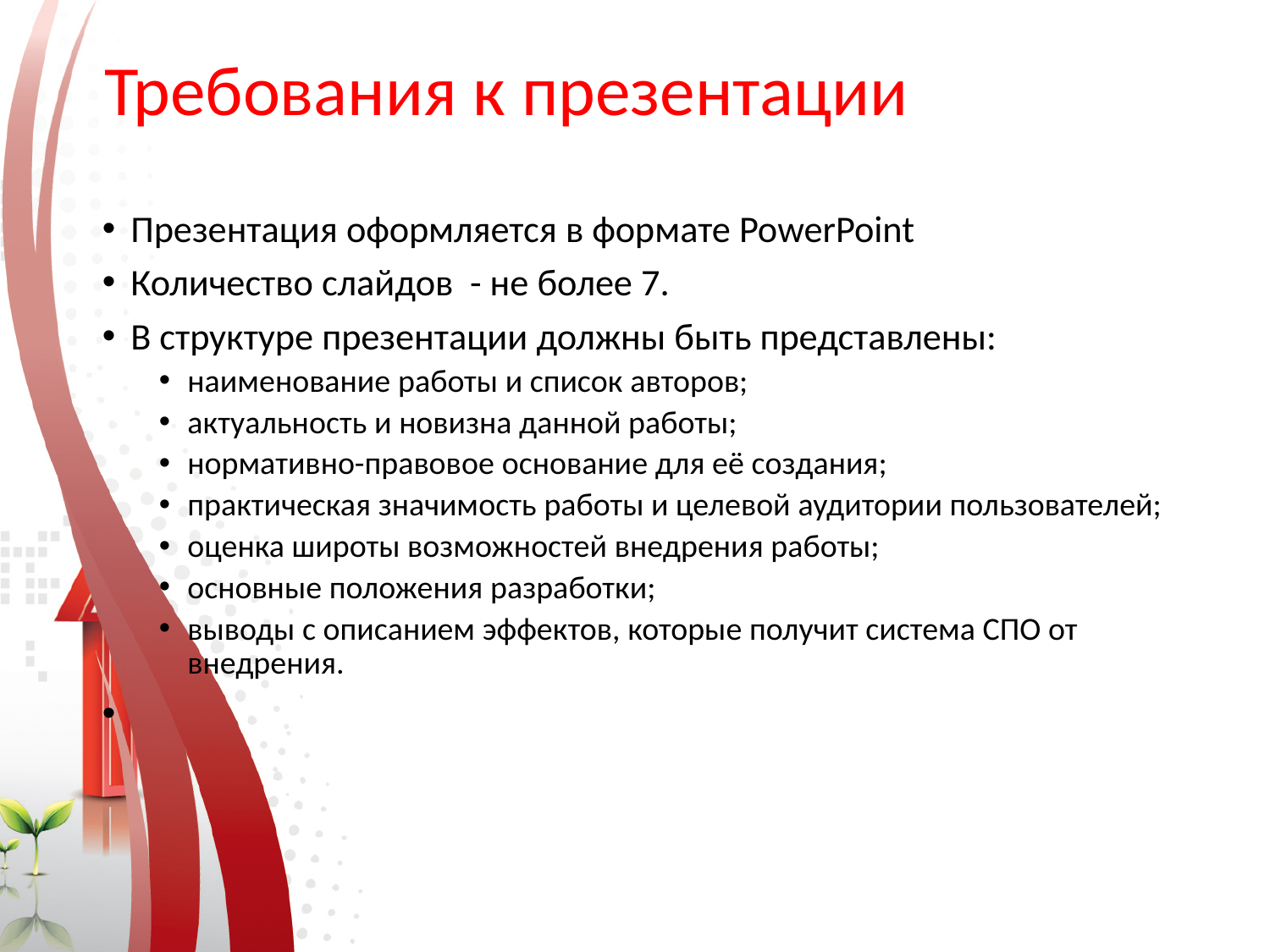

# Требования к презентации
Презентация оформляется в формате PowerPoint
Количество слайдов  - не более 7.
В структуре презентации должны быть представлены:
наименование работы и список авторов;
актуальность и новизна данной работы;
нормативно-правовое основание для её создания;
практическая значимость работы и целевой аудитории пользователей;
оценка широты возможностей внедрения работы;
основные положения разработки;
выводы с описанием эффектов, которые получит система СПО от внедрения.